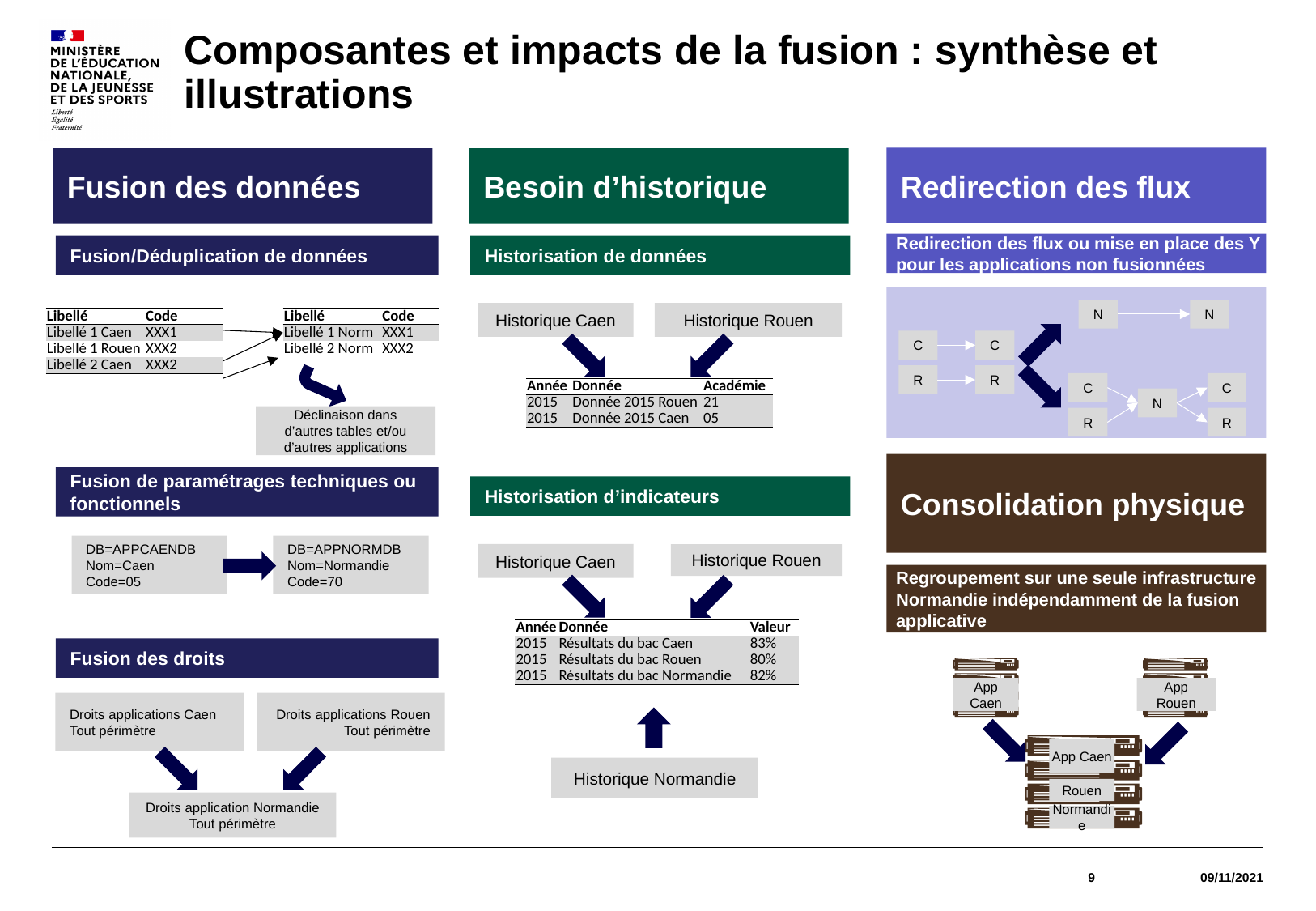

# Composantes et impacts de la fusion : synthèse et illustrations
Redirection des flux
Fusion des données
Besoin d’historique
Redirection des flux ou mise en place des Y pour les applications non fusionnées
Fusion/Déduplication de données
Historisation de données

N
N
Historique Caen
Historique Rouen
| Libellé | Code |
| --- | --- |
| Libellé 1 Caen | XXX1 |
| Libellé 1 Rouen | XXX2 |
| Libellé 2 Caen | XXX2 |
| Libellé | Code |
| --- | --- |
| Libellé 1 Norm | XXX1 |
| Libellé 2 Norm | XXX2 |

C
C

R
R
C
R
C
R

| Année | Donnée | Académie |
| --- | --- | --- |
| 2015 | Donnée 2015 Rouen | 21 |
| 2015 | Donnée 2015 Caen | 05 |
N
Déclinaison dans d’autres tables et/ou d’autres applications
Consolidation physique
Fusion de paramétrages techniques ou fonctionnels
Historisation d’indicateurs
DB=APPCAENDB
Nom=Caen
Code=05
DB=APPNORMDB
Nom=Normandie
Code=70
Historique Caen
Historique Rouen

Regroupement sur une seule infrastructure Normandie indépendamment de la fusion applicative

| Année | Donnée | Valeur |
| --- | --- | --- |
| 2015 | Résultats du bac Caen | 83% |
| 2015 | Résultats du bac Rouen | 80% |
| 2015 | Résultats du bac Normandie | 82% |
Fusion des droits
Droits applications Caen
Tout périmètre
Droits applications Rouen
Tout périmètre

Droits application Normandie Tout périmètre

App Caen
App Rouen

App Caen
Historique Normandie
Rouen
Normandie
9
09/11/2021